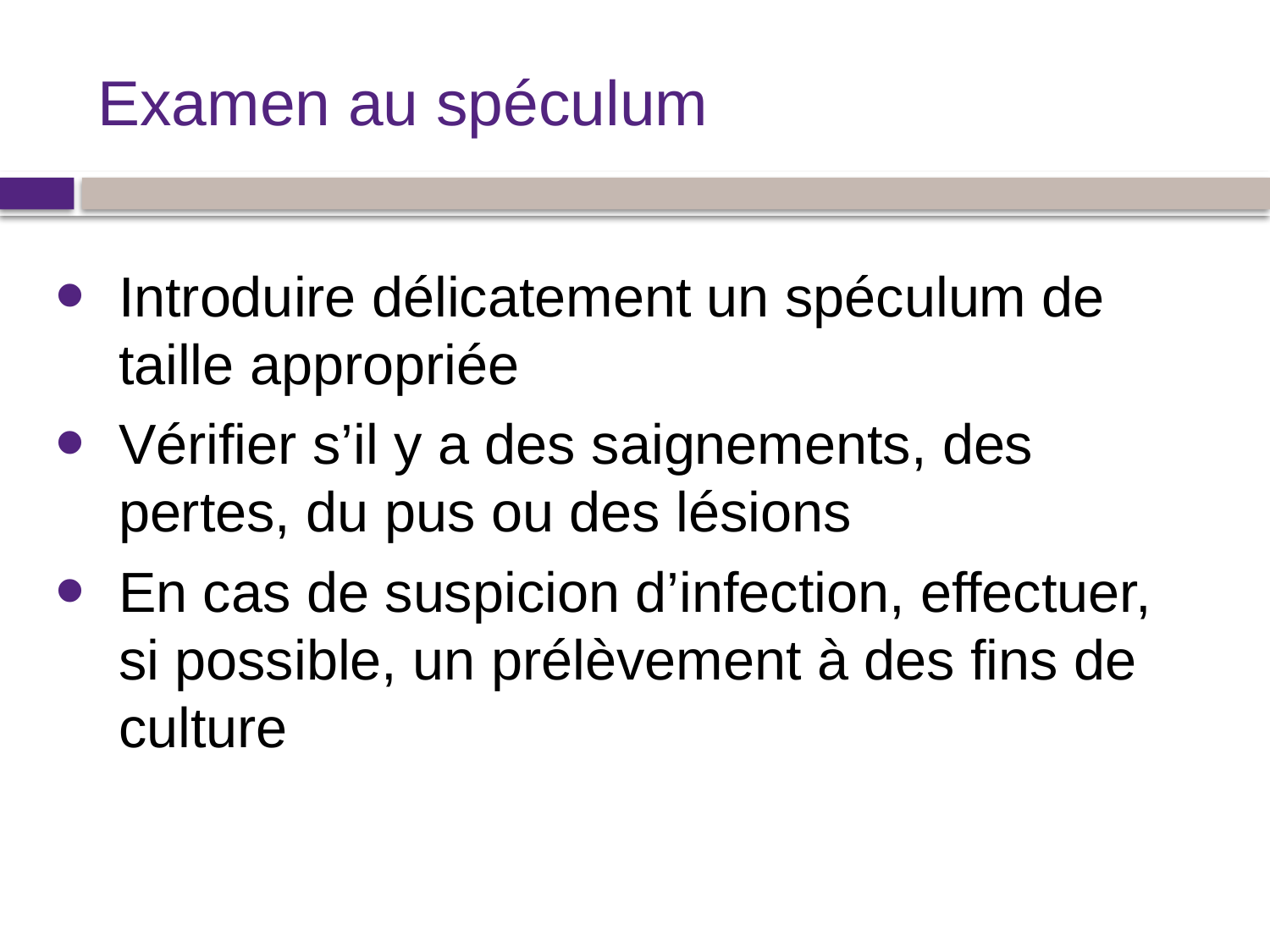

# Examen au spéculum
Introduire délicatement un spéculum de taille appropriée
Vérifier s’il y a des saignements, des pertes, du pus ou des lésions
En cas de suspicion d’infection, effectuer, si possible, un prélèvement à des fins de culture